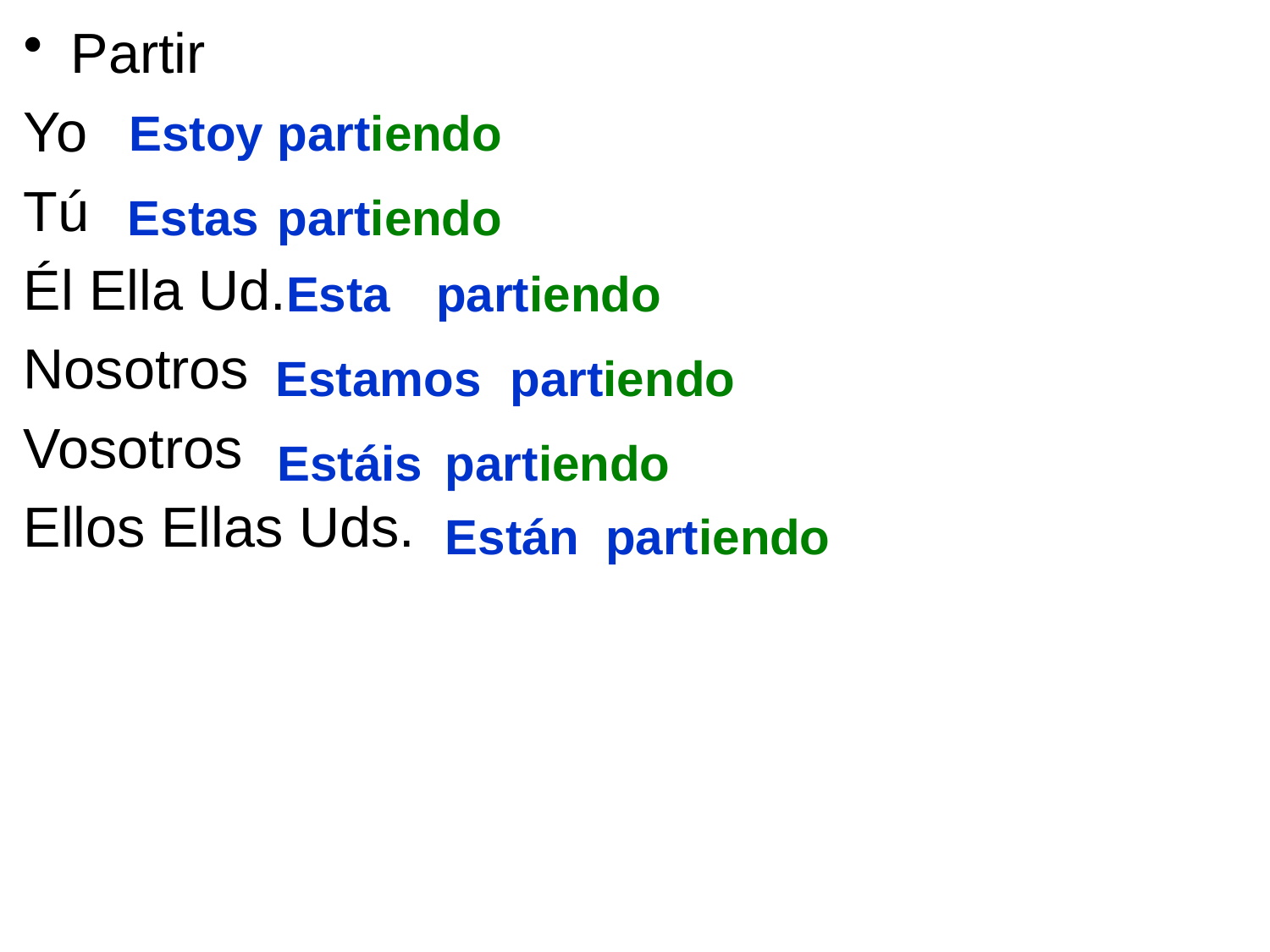

Partir
Yo
Tú
Él Ella Ud.
Nosotros
Vosotros
Ellos Ellas Uds.
Estoy
partiendo
Estas
partiendo
Esta
partiendo
Estamos
partiendo
Estáis
partiendo
Están
partiendo